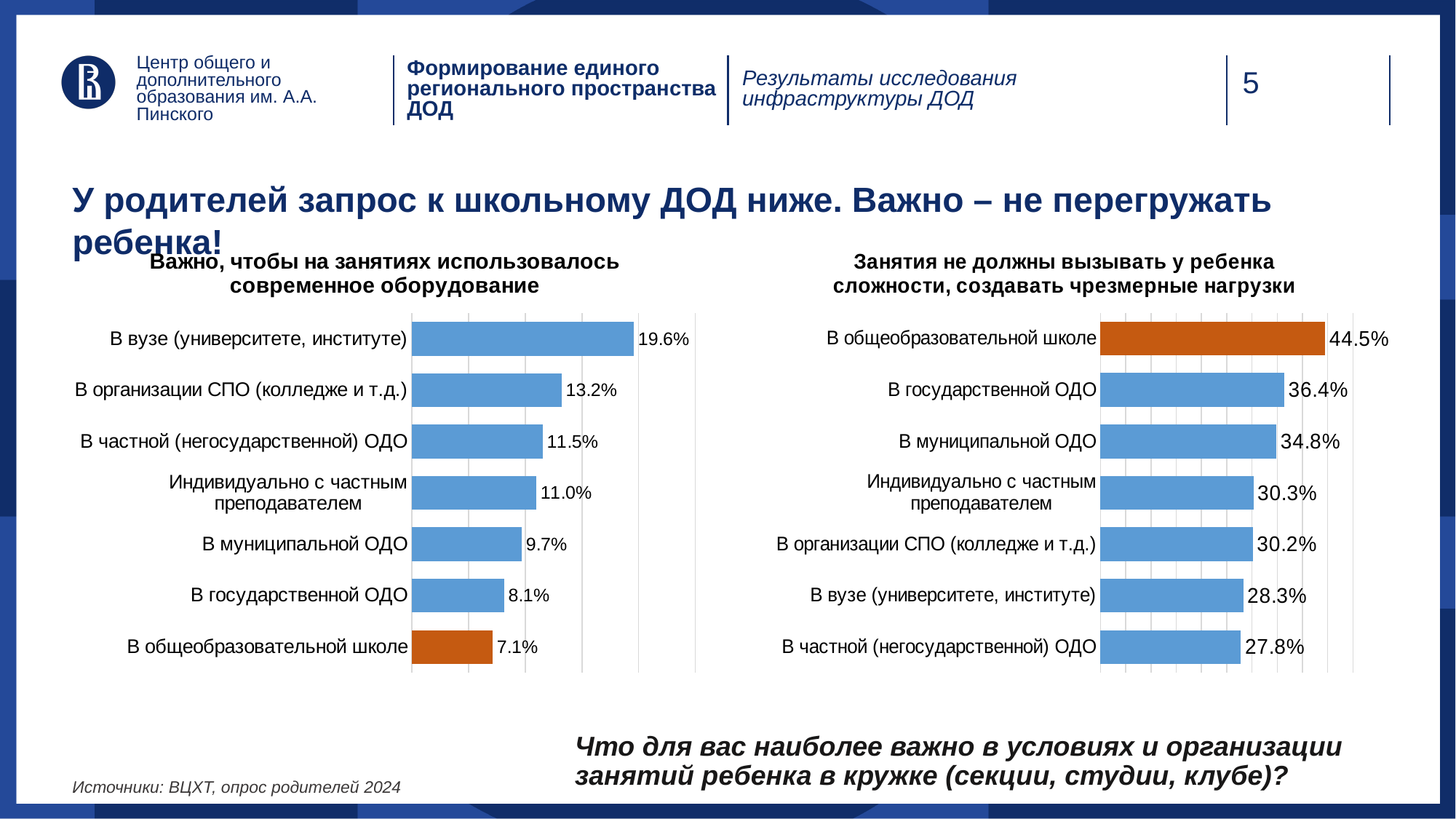

Центр общего и дополнительного образования им. А.А. Пинского
Формирование единого регионального пространства ДОД
Результаты исследования
инфраструктуры ДОД
У родителей запрос к школьному ДОД ниже. Важно – не перегружать ребенка!

### Chart: Важно, чтобы на занятиях использовалось современное оборудование

| Category |  |
|---|---|
| В общеобразовательной школе | 0.07120190400634668 |
| В государственной ОДО | 0.08141150319533204 |
| В муниципальной ОДО | 0.0969659696596966 |
| Индивидуально с частным преподавателем | 0.1097770154373928 |
| В частной (негосударственной) ОДО | 0.11537544696066745 |
| В организации СПО (колледже и т.д.) | 0.1320754716981132 |
| В вузе (университете, институте) | 0.1956521739130435 |

### Chart: Занятия не должны вызывать у ребенка сложности, создавать чрезмерные нагрузки

| Category | Занятия не должны вызывать у ребенка сложности, создавать чрезмерные нагрузки |
|---|---|
| В частной (негосударственной) ОДО | 0.27794994040524434 |
| В вузе (университете, институте) | 0.2826086956521739 |
| В организации СПО (колледже и т.д.) | 0.3018867924528302 |
| Индивидуально с частным преподавателем | 0.3027444253859348 |
| В муниципальной ОДО | 0.34829848298482985 |
| В государственной ОДО | 0.36371214226173937 |
| В общеобразовательной школе | 0.4448631495438318 |
Что для вас наиболее важно в условиях и организации занятий ребенка в кружке (секции, студии, клубе)?
Источники: ВЦХТ, опрос родителей 2024